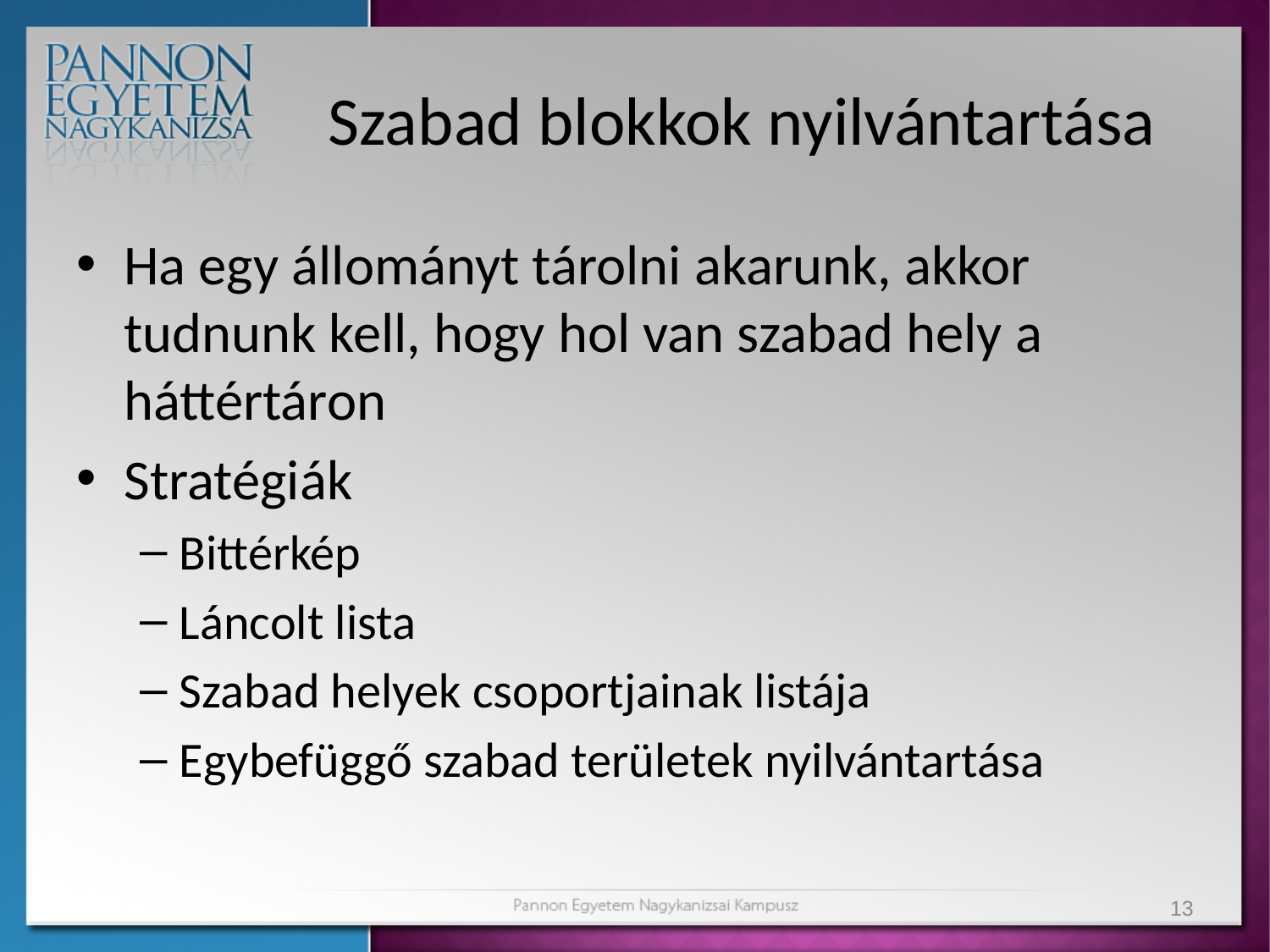

# Szabad blokkok nyilvántartása
Ha egy állományt tárolni akarunk, akkor tudnunk kell, hogy hol van szabad hely a háttértáron
Stratégiák
Bittérkép
Láncolt lista
Szabad helyek csoportjainak listája
Egybefüggő szabad területek nyilvántartása
13